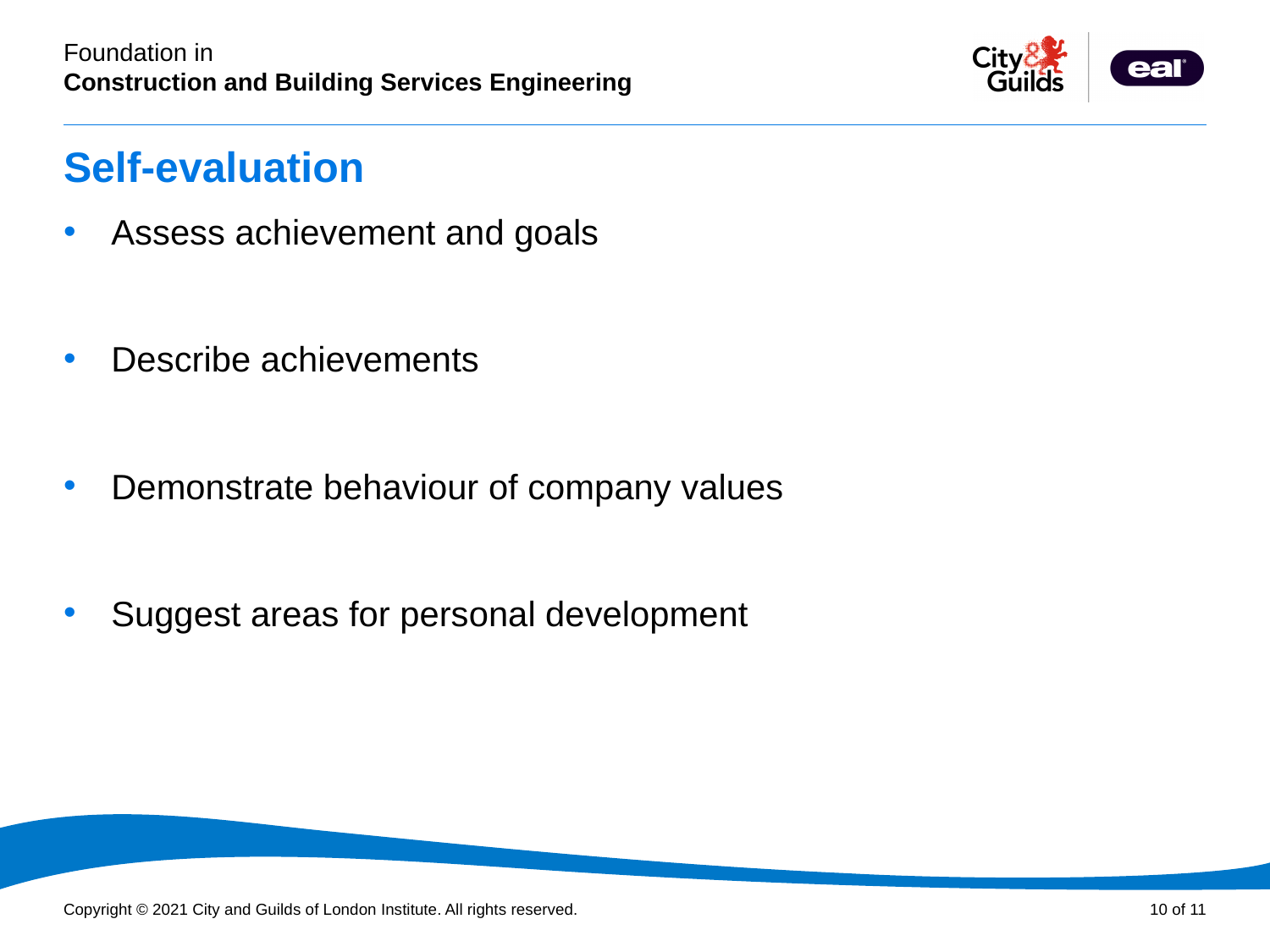

# Self-evaluation
Assess achievement and goals

Describe achievements

Demonstrate behaviour of company values

Suggest areas for personal development